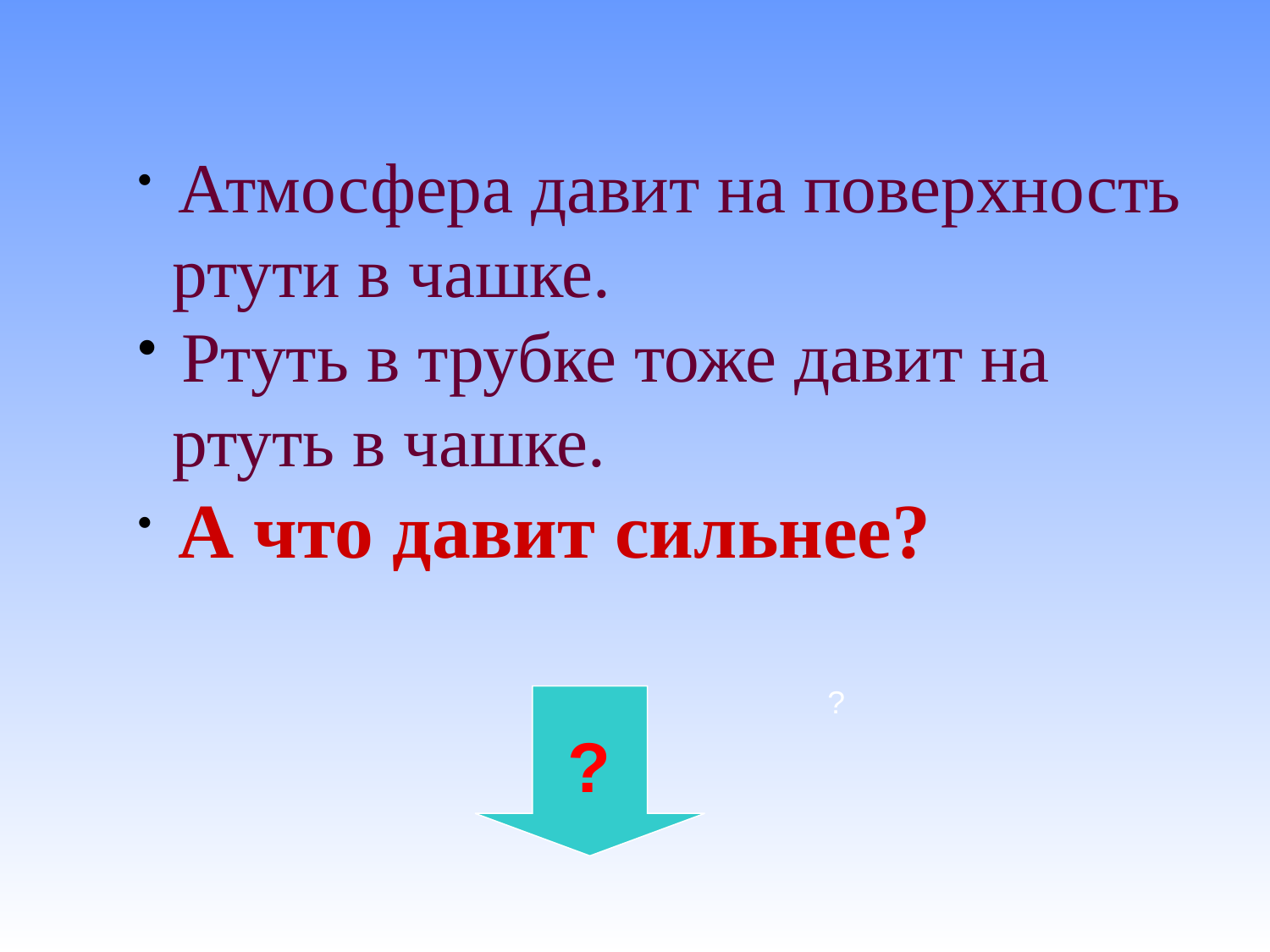

Атмосфера давит на поверхность
  ртути в чашке.
 Ртуть в трубке тоже давит на
  ртуть в чашке.
 А что давит сильнее?
?

?